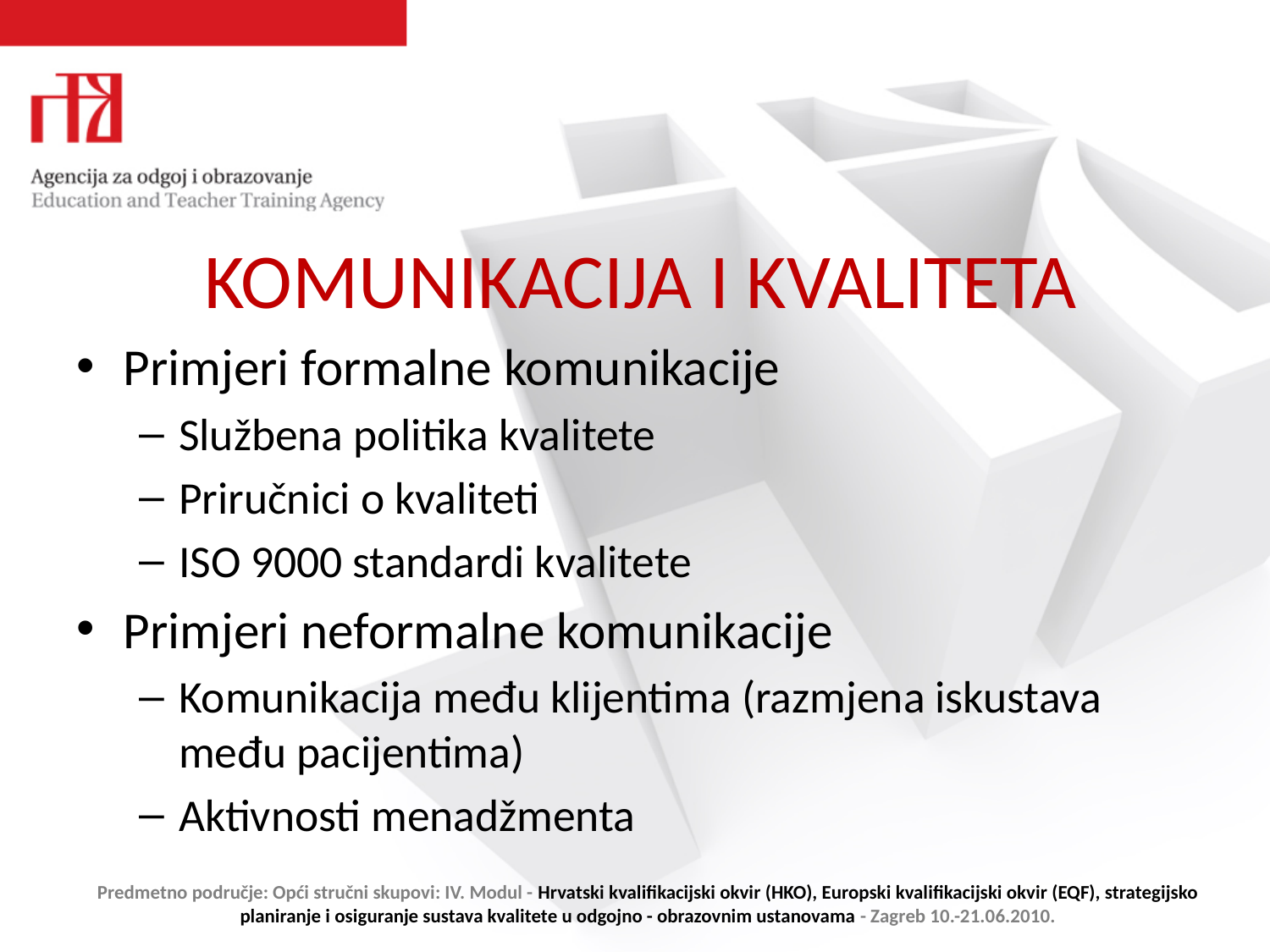

# KOMUNIKACIJA I KVALITETA
Primjeri formalne komunikacije
Službena politika kvalitete
Priručnici o kvaliteti
ISO 9000 standardi kvalitete
Primjeri neformalne komunikacije
Komunikacija među klijentima (razmjena iskustava među pacijentima)
Aktivnosti menadžmenta